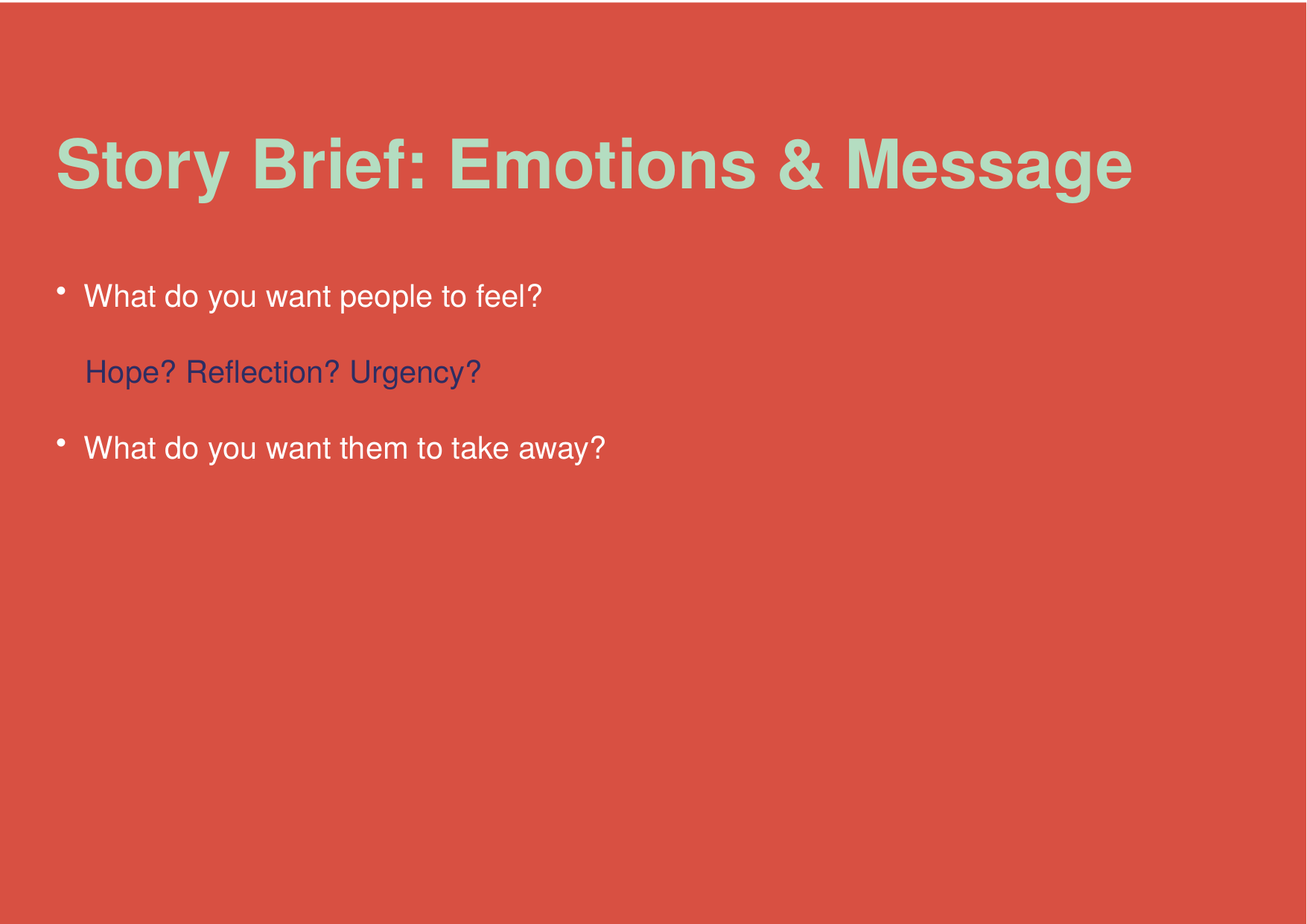

# Story Brief: Emotions & Message
What do you want people to feel?
	Hope? Reflection? Urgency?
What do you want them to take away?